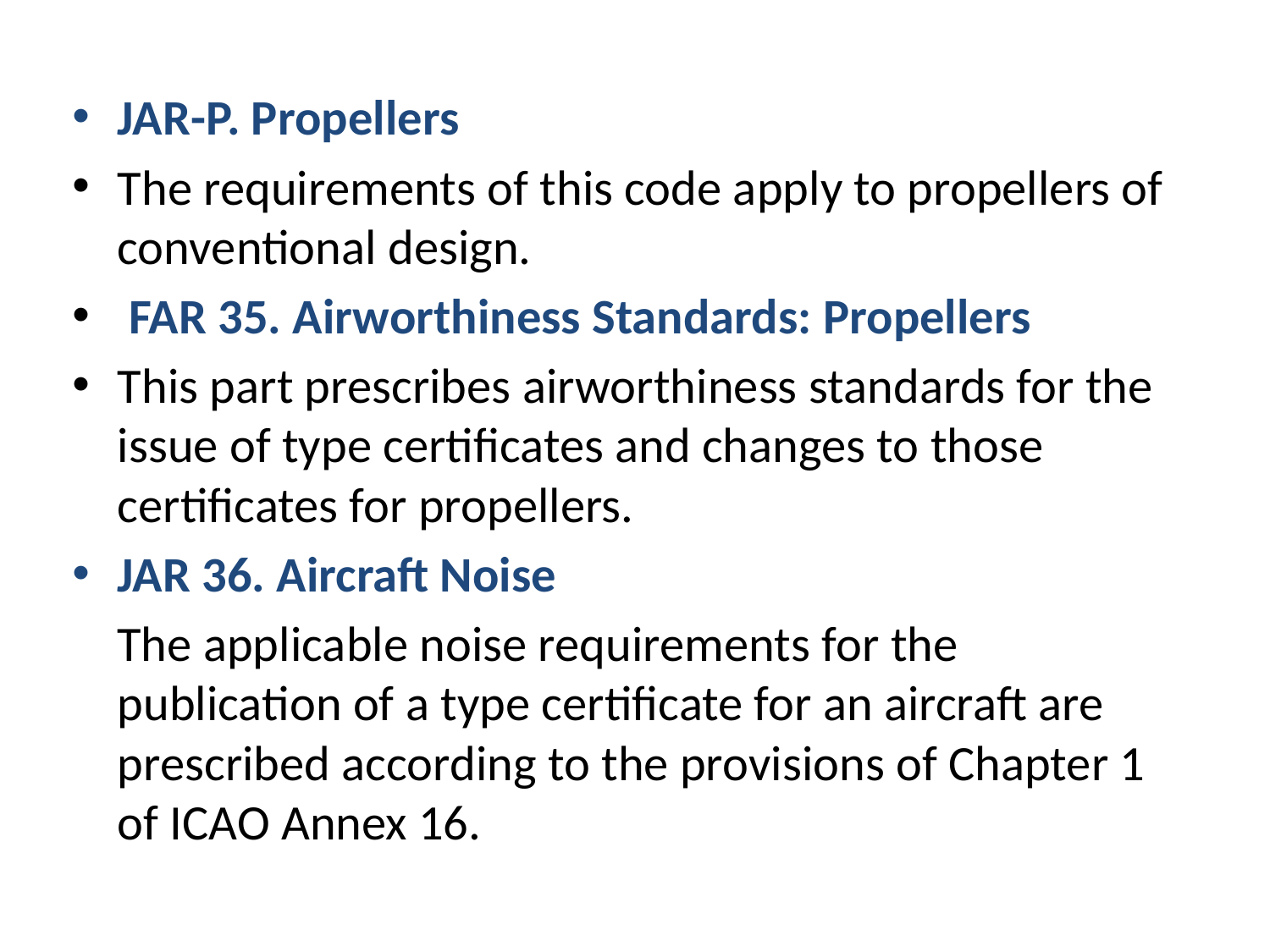

JAR-P. Propellers
The requirements of this code apply to propellers of conventional design.
 FAR 35. Airworthiness Standards: Propellers
This part prescribes airworthiness standards for the issue of type certificates and changes to those certificates for propellers.
JAR 36. Aircraft Noise
    The applicable noise requirements for the publication of a type certificate for an aircraft are prescribed according to the provisions of Chapter 1 of ICAO Annex 16.